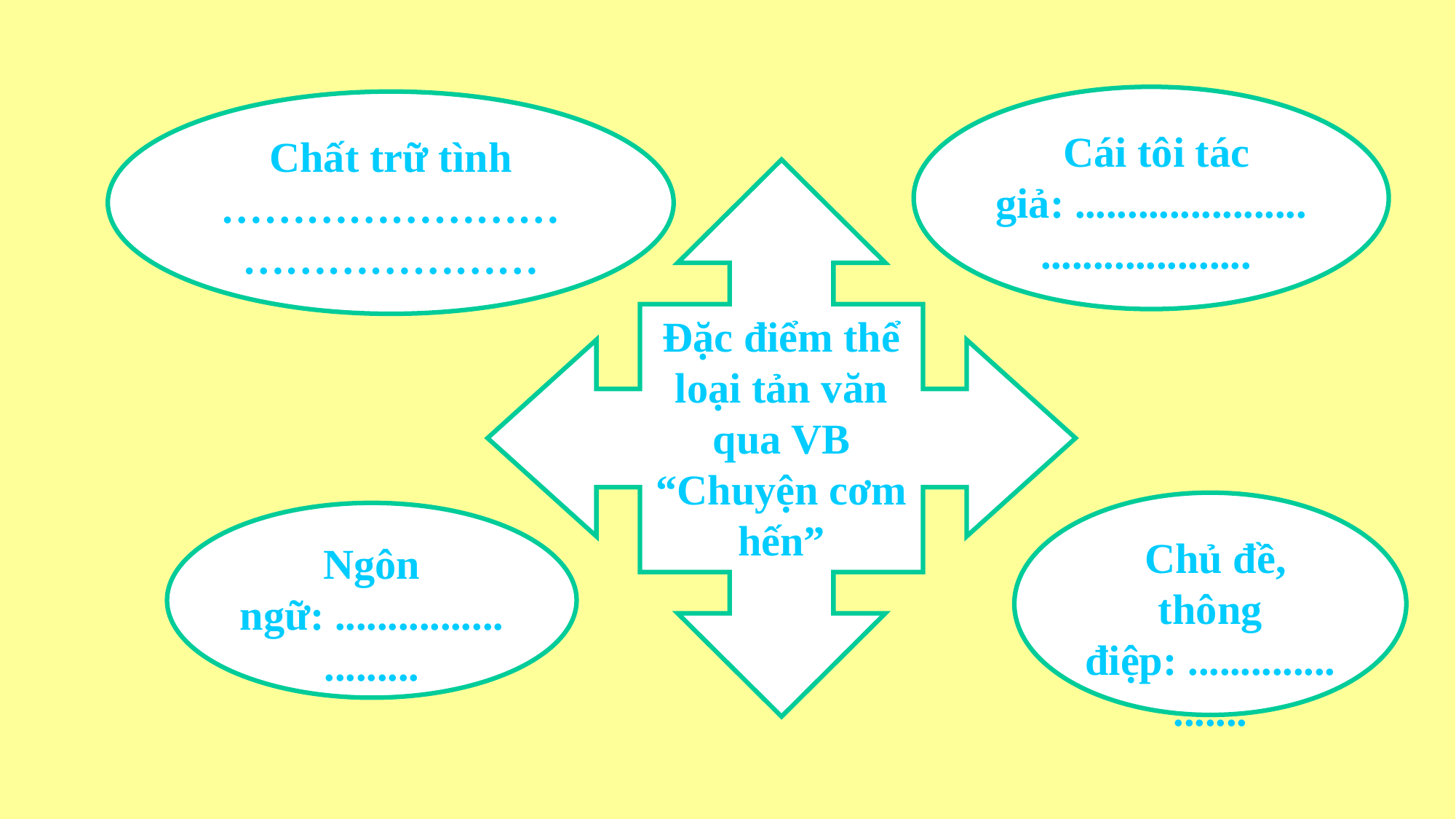

Cái tôi tác giả: ..........................................
Chất trữ tình
………………………………………
Đặc điểm thể loại tản văn qua VB “Chuyện cơm hến”
 Chủ đề, thông điệp: .....................
Ngôn ngữ: .........................